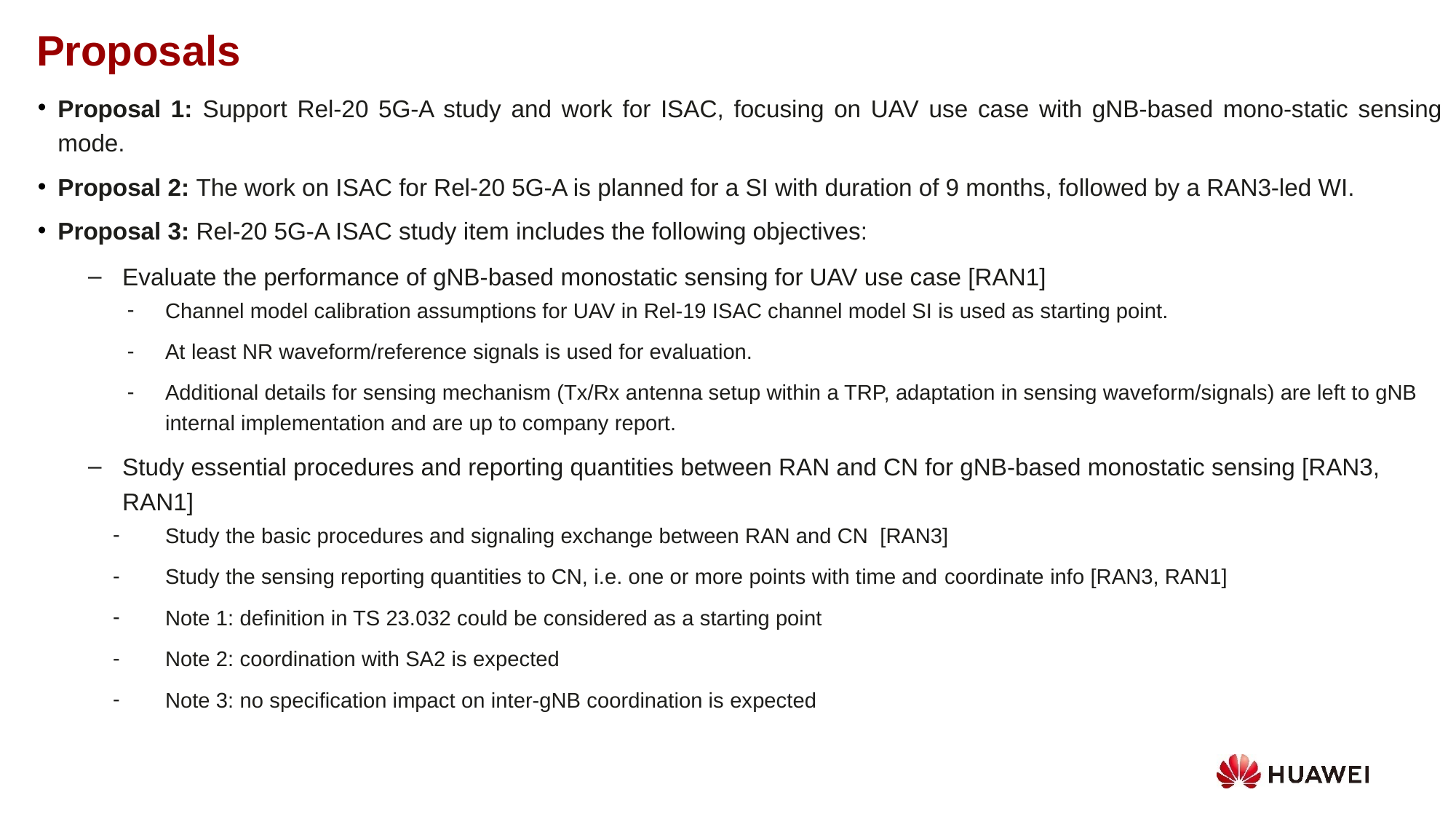

Proposals
Proposal 1: Support Rel-20 5G-A study and work for ISAC, focusing on UAV use case with gNB-based mono-static sensing mode.
Proposal 2: The work on ISAC for Rel-20 5G-A is planned for a SI with duration of 9 months, followed by a RAN3-led WI.
Proposal 3: Rel-20 5G-A ISAC study item includes the following objectives:
Evaluate the performance of gNB-based monostatic sensing for UAV use case [RAN1]
Channel model calibration assumptions for UAV in Rel-19 ISAC channel model SI is used as starting point.
At least NR waveform/reference signals is used for evaluation.
Additional details for sensing mechanism (Tx/Rx antenna setup within a TRP, adaptation in sensing waveform/signals) are left to gNB internal implementation and are up to company report.
Study essential procedures and reporting quantities between RAN and CN for gNB-based monostatic sensing [RAN3, RAN1]
Study the basic procedures and signaling exchange between RAN and CN  [RAN3]
Study the sensing reporting quantities to CN, i.e. one or more points with time and coordinate info [RAN3, RAN1]
Note 1: definition in TS 23.032 could be considered as a starting point
Note 2: coordination with SA2 is expected
Note 3: no specification impact on inter-gNB coordination is expected